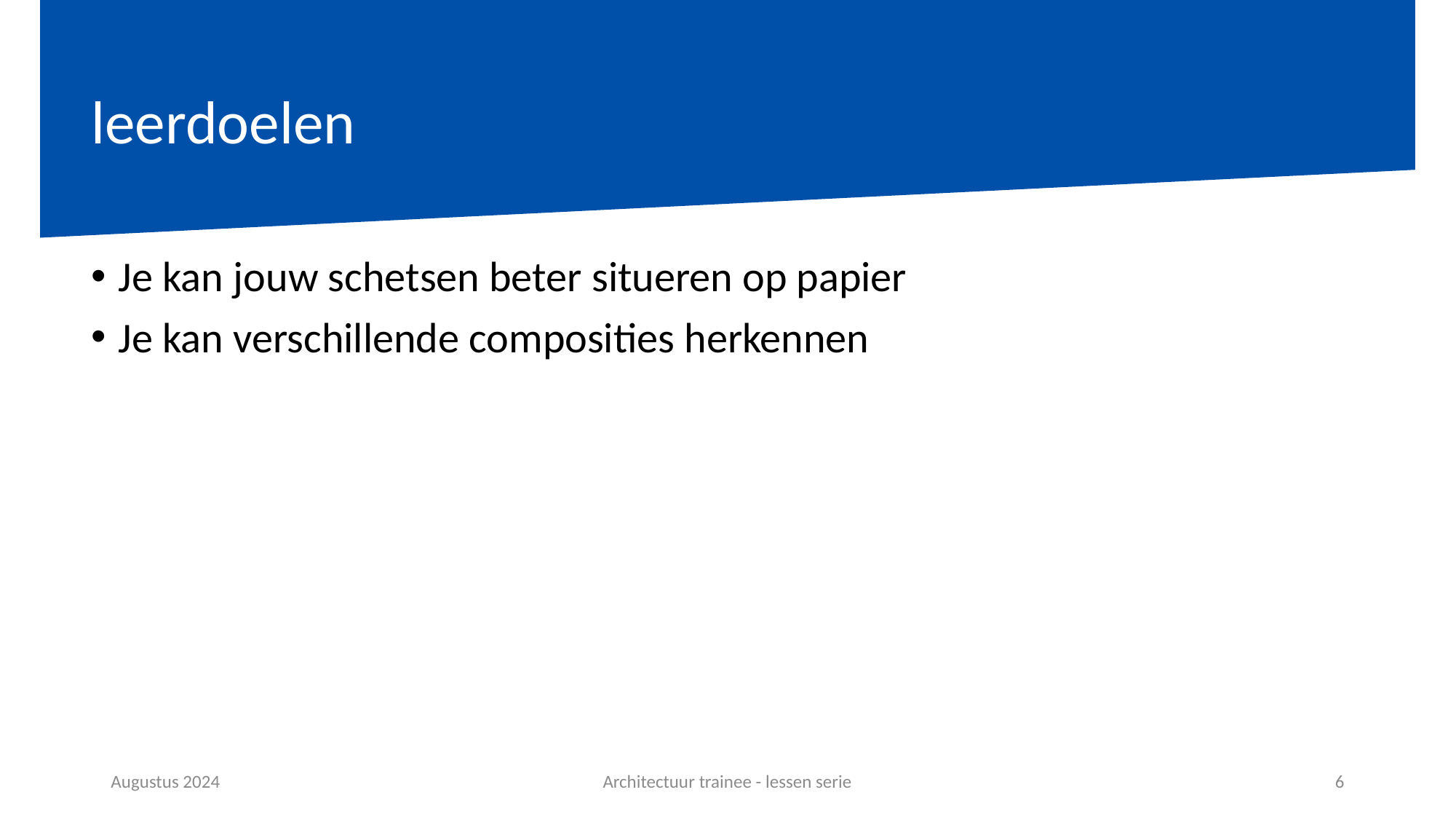

# leerdoelen
Je kan jouw schetsen beter situeren op papier
Je kan verschillende composities herkennen

Augustus 2024
Architectuur trainee - lessen serie
6